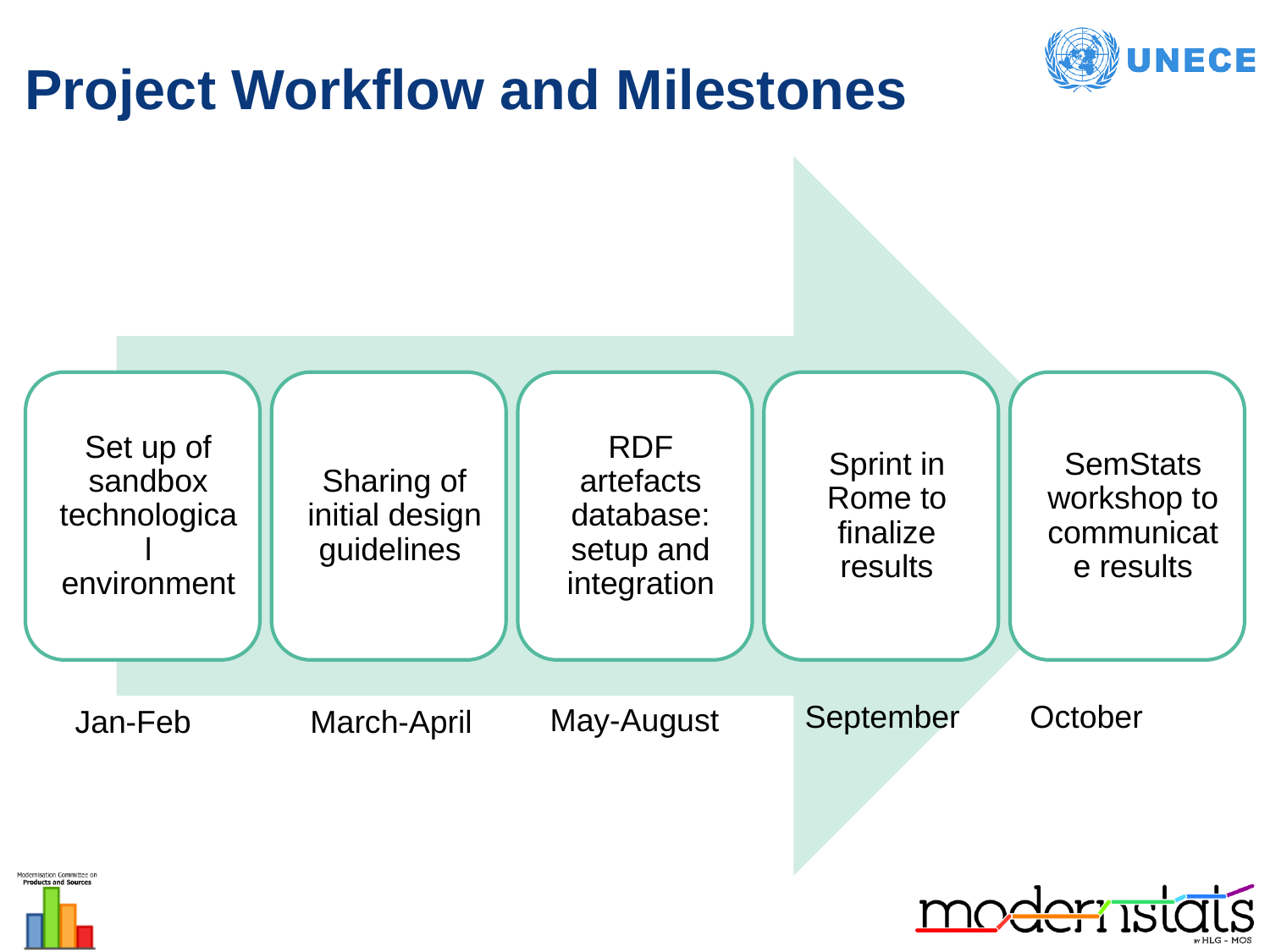

# Project Workflow and Milestones
Set up of sandbox technological environment
Sharing of initial design guidelines
RDF artefacts database: setup and integration
Sprint in Rome to finalize results
SemStats workshop to communicate results
September
October
May-August
Jan-Feb
March-April